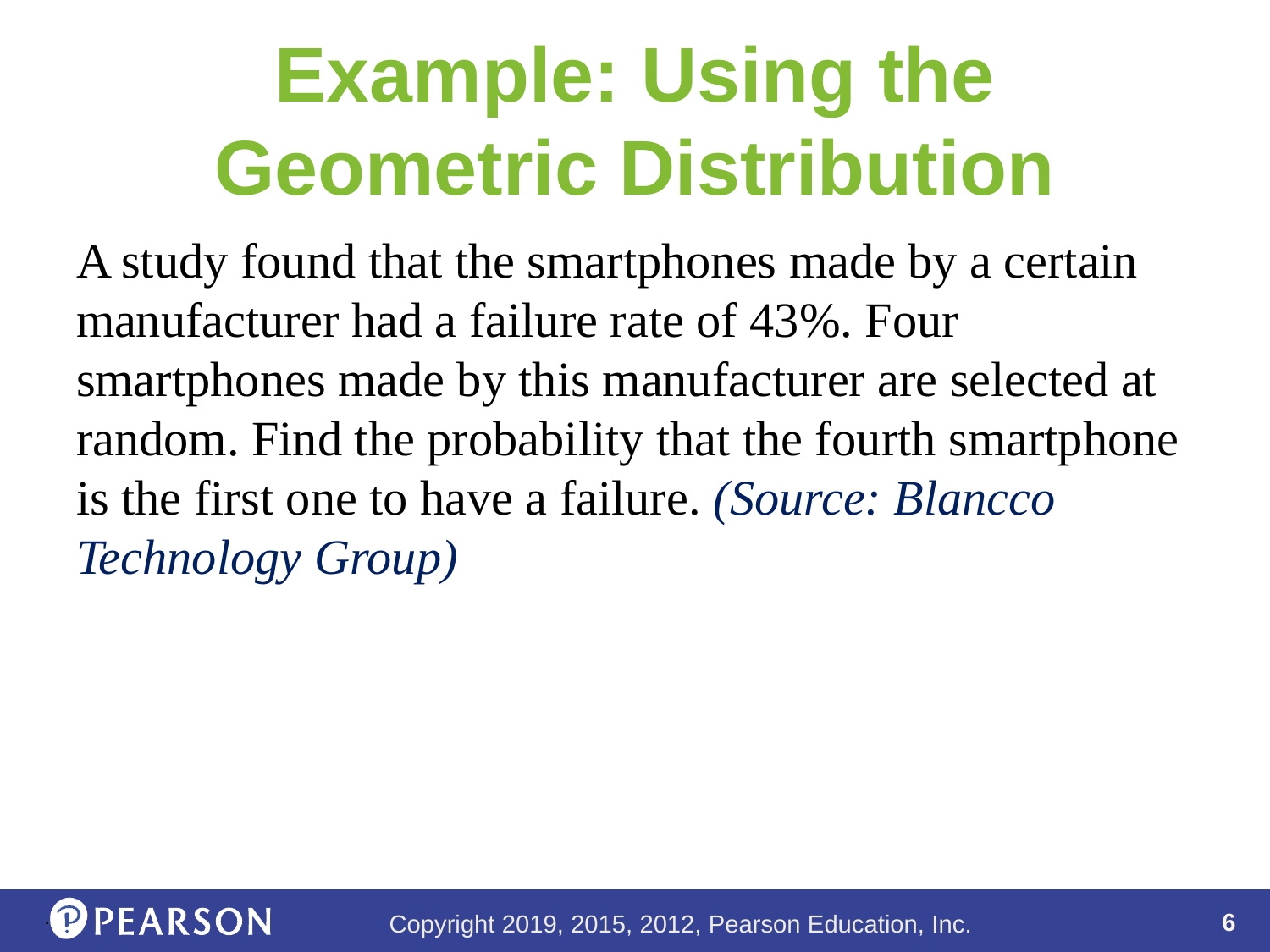

# Example: Using the Geometric Distribution
A study found that the smartphones made by a certain manufacturer had a failure rate of 43%. Four smartphones made by this manufacturer are selected at random. Find the probability that the fourth smartphone is the first one to have a failure. (Source: Blancco Technology Group)
.